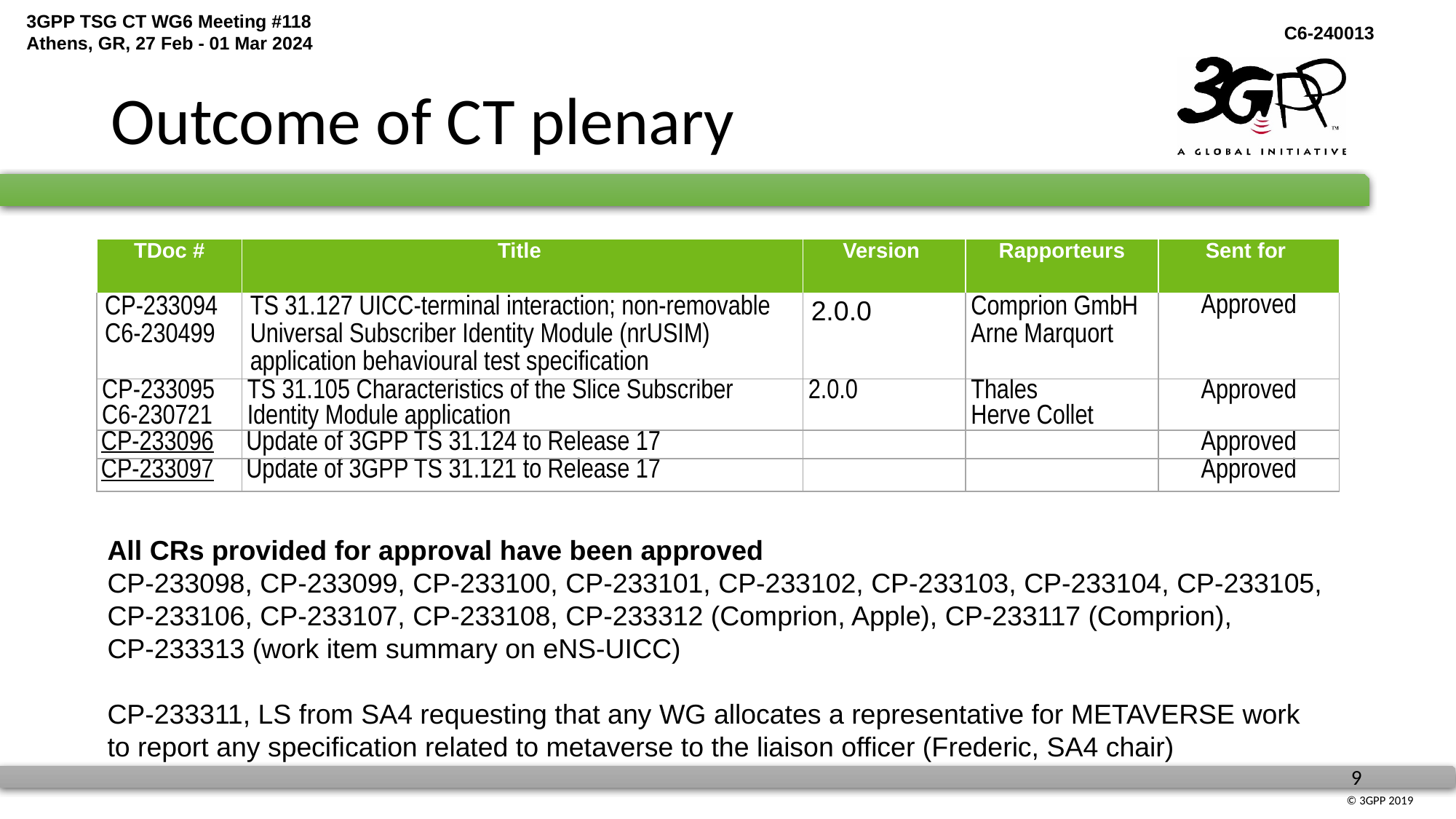

# Outcome of CT plenary
| TDoc # | Title | Version | Rapporteurs | Sent for |
| --- | --- | --- | --- | --- |
| CP-233094 C6-230499 | TS 31.127 UICC-terminal interaction; non-removable Universal Subscriber Identity Module (nrUSIM) application behavioural test specification | 2.0.0 | Comprion GmbH Arne Marquort | Approved |
| CP-233095 C6-230721 | TS 31.105 Characteristics of the Slice Subscriber Identity Module application | 2.0.0 | Thales Herve Collet | Approved |
| CP-233096 | Update of 3GPP TS 31.124 to Release 17 |  |  | Approved |
| CP-233097 | Update of 3GPP TS 31.121 to Release 17 |  |  | Approved |
All CRs provided for approval have been approved
CP-233098, CP-233099, CP-233100, CP-233101, CP-233102, CP-233103, CP-233104, CP-233105, CP-233106, CP-233107, CP-233108, CP-233312 (Comprion, Apple), CP-233117 (Comprion),
CP-233313 (work item summary on eNS-UICC)

CP-233311, LS from SA4 requesting that any WG allocates a representative for METAVERSE work to report any specification related to metaverse to the liaison officer (Frederic, SA4 chair)